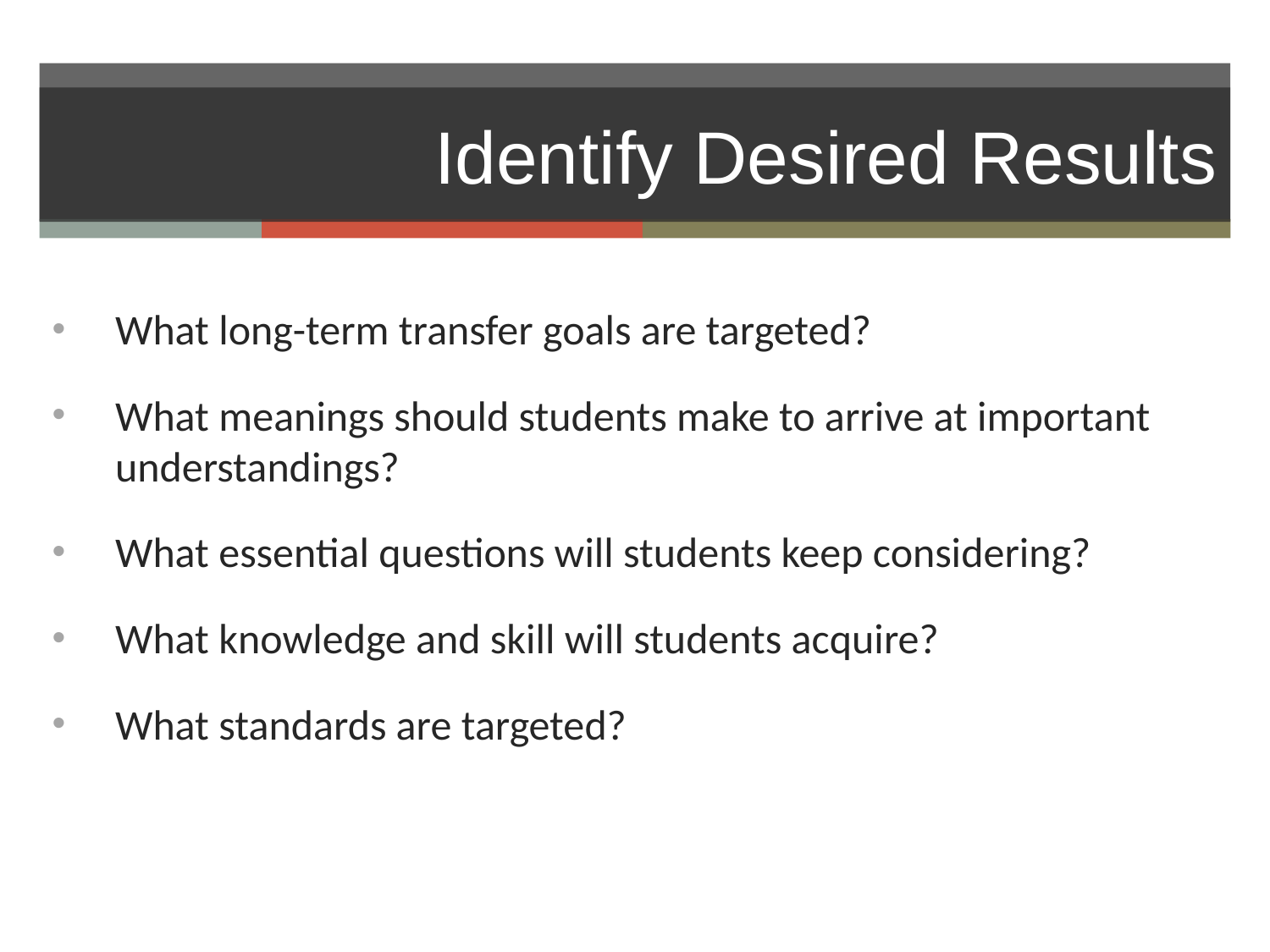

# Identify Desired Results
What long-term transfer goals are targeted?
What meanings should students make to arrive at important understandings?
What essential questions will students keep considering?
What knowledge and skill will students acquire?
What standards are targeted?